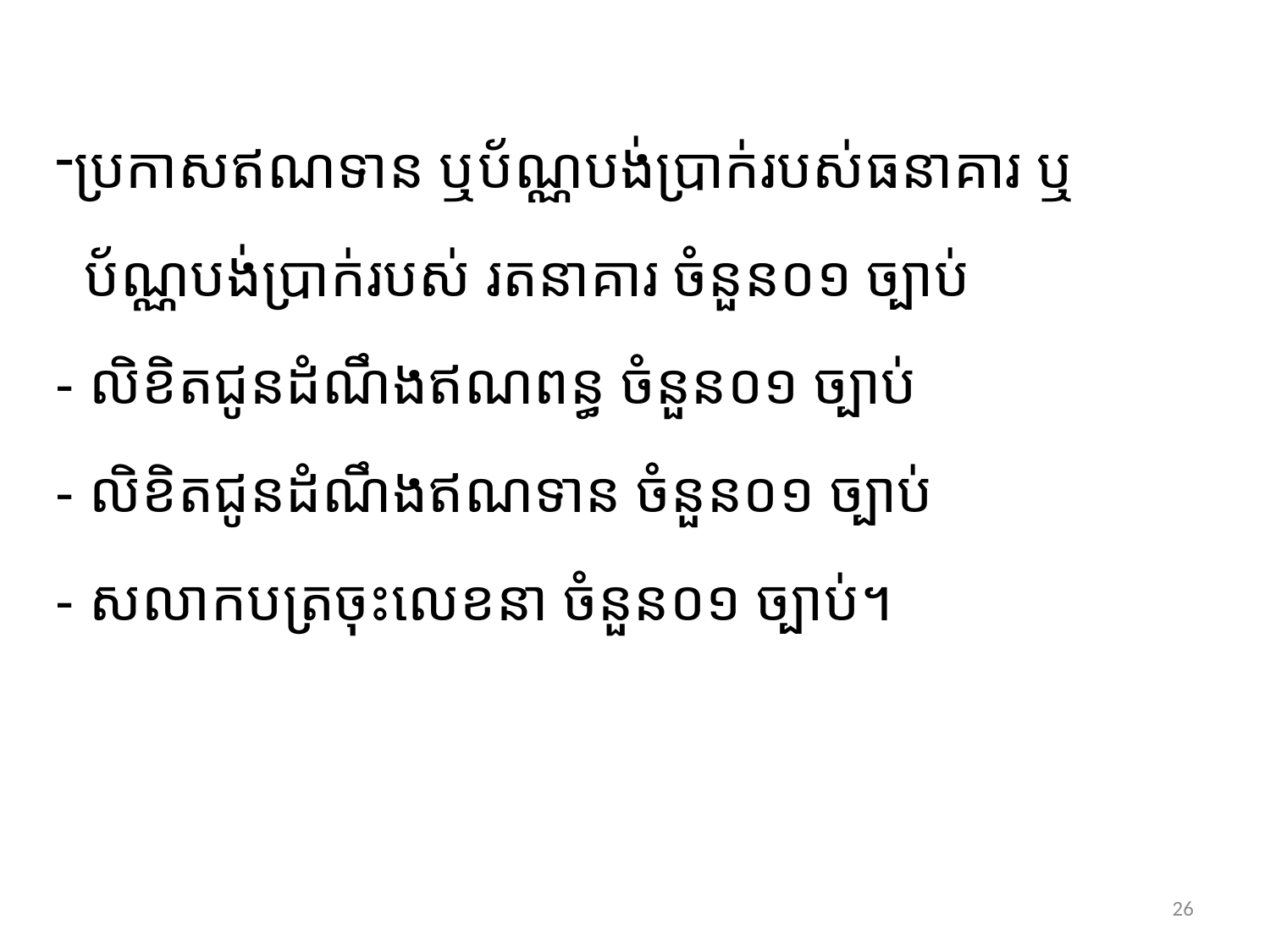

#
ប្រកាសឥណទាន ឬប័ណ្ណបង់ប្រាក់របស់ធនាគារ ឬ
  ប័ណ្ណបង់ប្រាក់របស់ រតនាគារ ចំនួន០១ ច្បាប់
- លិខិតជូនដំណឹងឥណពន្ធ ចំនួន០១​ ច្បាប់
- លិខិតជូនដំណឹងឥណទាន ចំនួន០១ ច្បាប់
- សលាកបត្រចុះលេខនា ចំនួន០១ ច្បាប់។

26